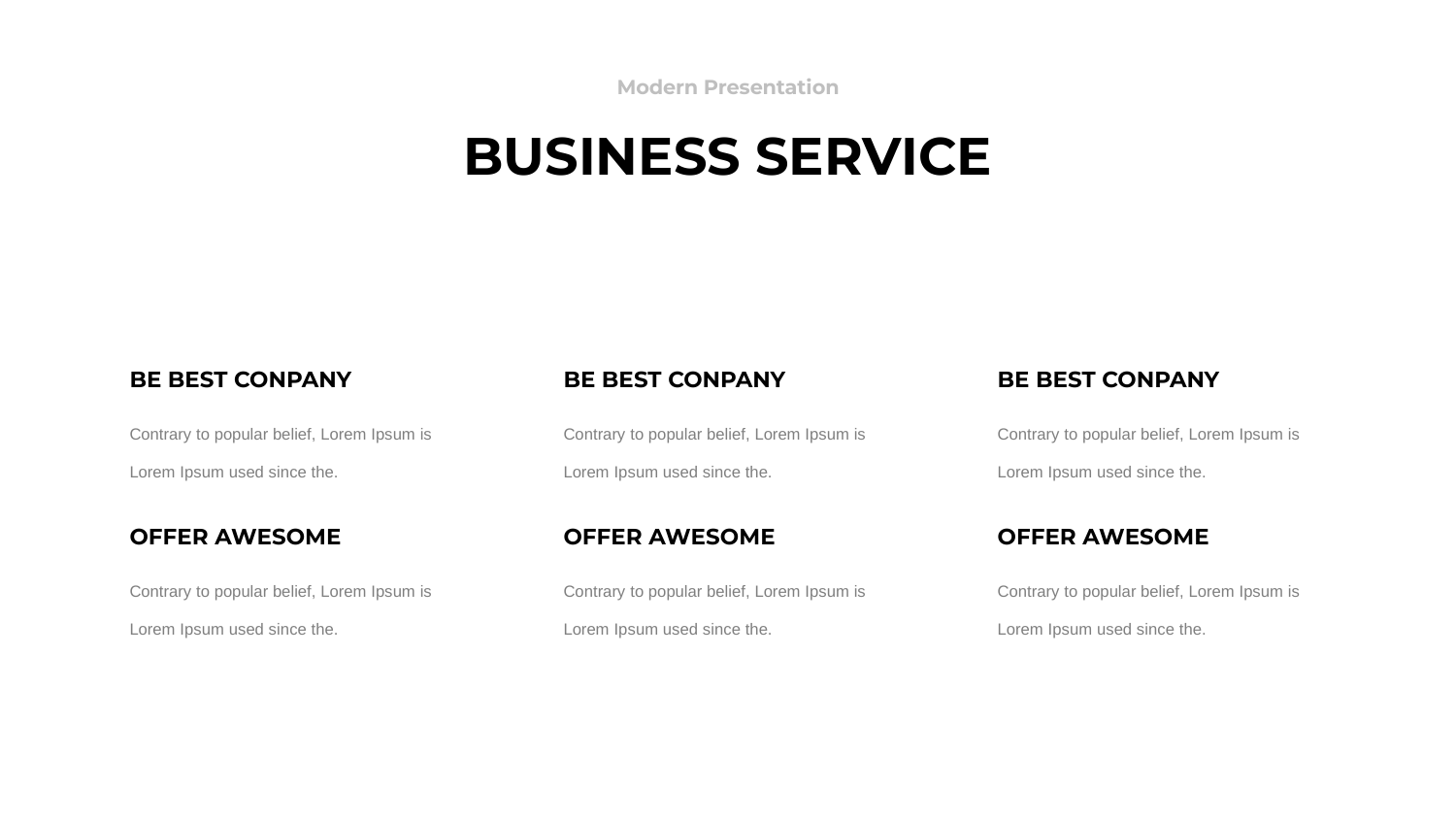

Modern Presentation
BUSINESS SERVICE
BE BEST CONPANY
Contrary to popular belief, Lorem Ipsum is Lorem Ipsum used since the.
BE BEST CONPANY
Contrary to popular belief, Lorem Ipsum is Lorem Ipsum used since the.
BE BEST CONPANY
Contrary to popular belief, Lorem Ipsum is Lorem Ipsum used since the.
OFFER AWESOME
Contrary to popular belief, Lorem Ipsum is Lorem Ipsum used since the.
OFFER AWESOME
Contrary to popular belief, Lorem Ipsum is Lorem Ipsum used since the.
OFFER AWESOME
Contrary to popular belief, Lorem Ipsum is Lorem Ipsum used since the.